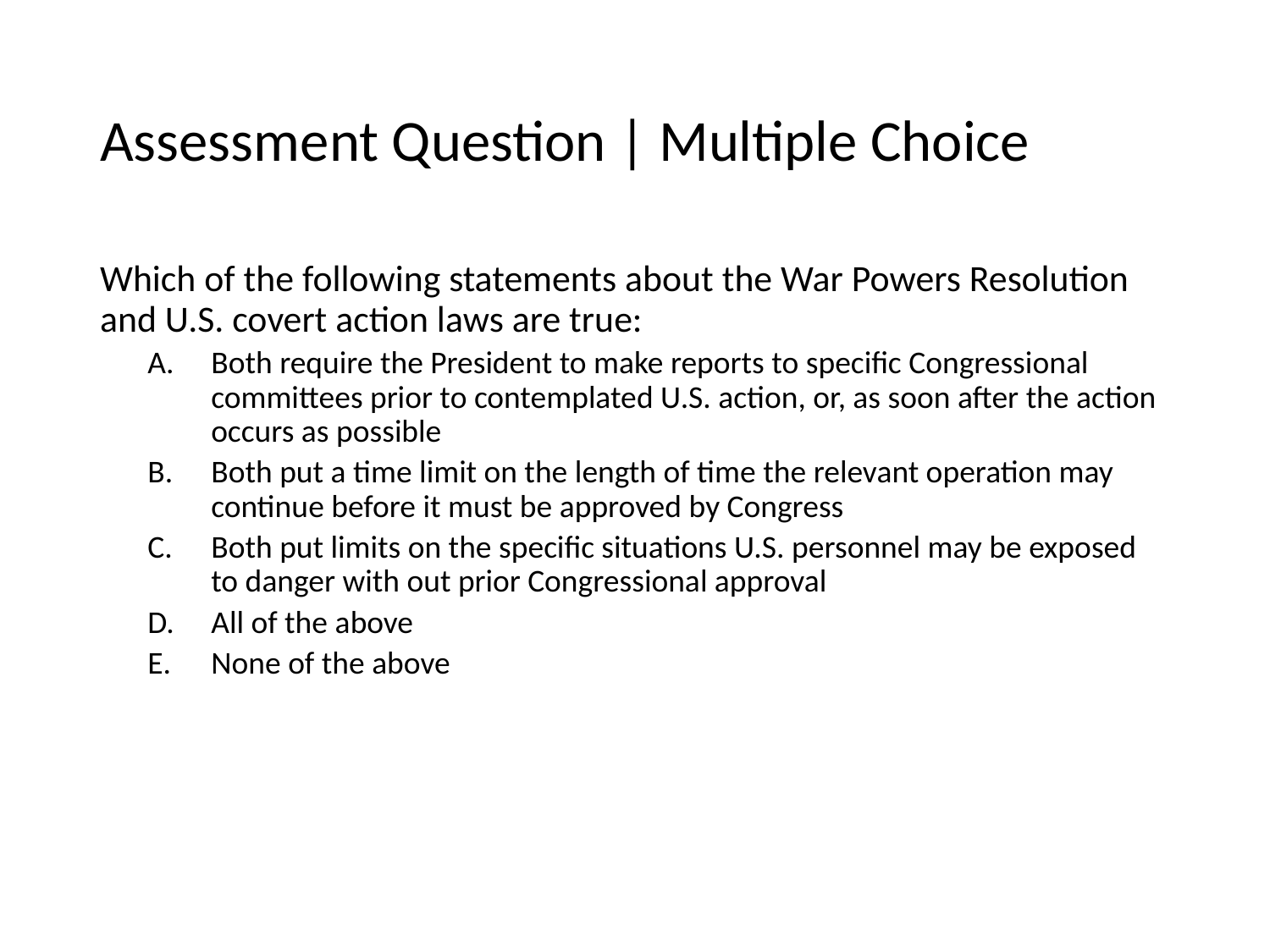

# Assessment Question | Multiple Choice
Which of the following statements about the War Powers Resolution and U.S. covert action laws are true:
Both require the President to make reports to specific Congressional committees prior to contemplated U.S. action, or, as soon after the action occurs as possible
Both put a time limit on the length of time the relevant operation may continue before it must be approved by Congress
Both put limits on the specific situations U.S. personnel may be exposed to danger with out prior Congressional approval
All of the above
None of the above